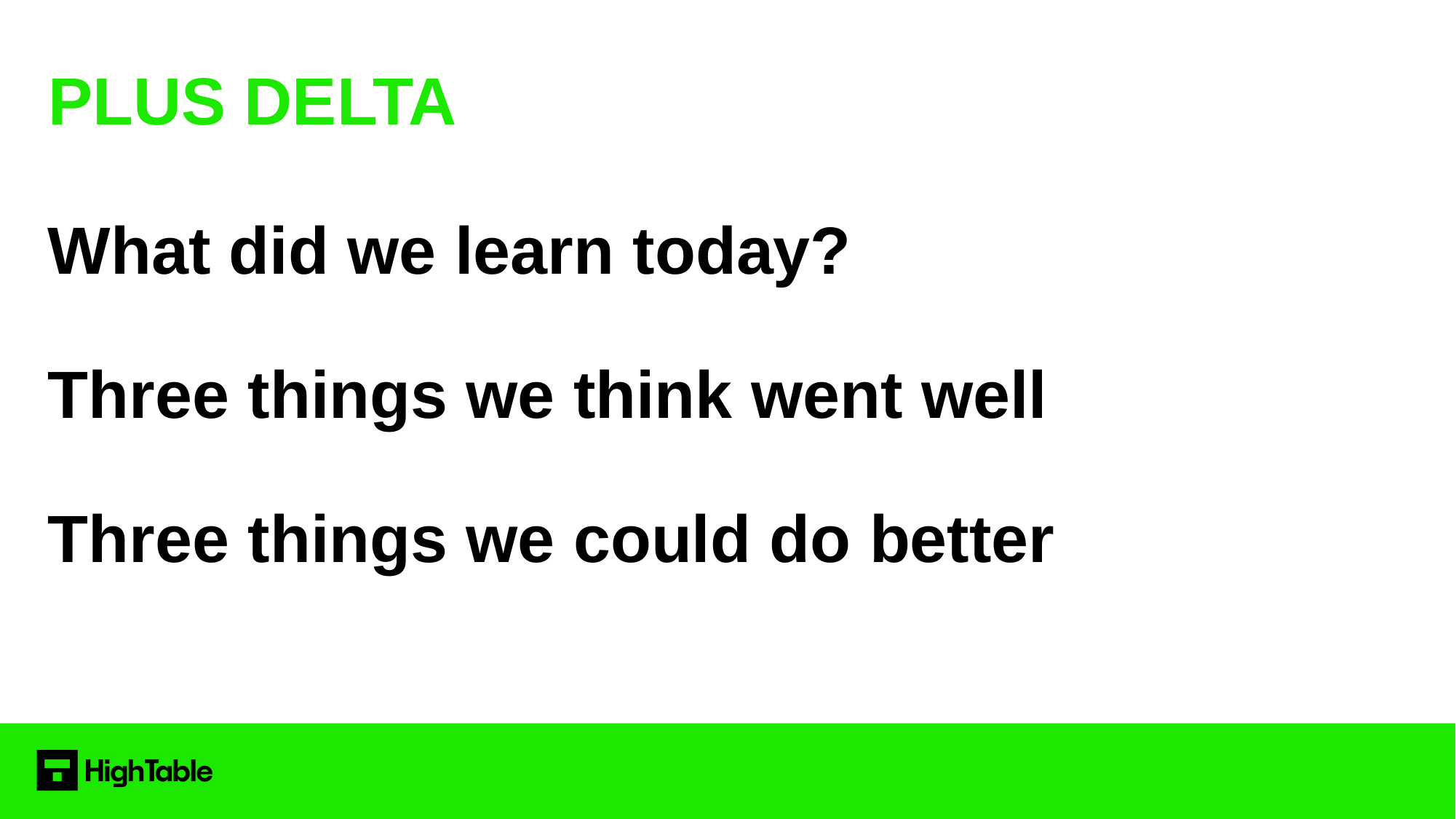

# PLUS DELTA
What did we learn today?

Three things we think went well

Three things we could do better